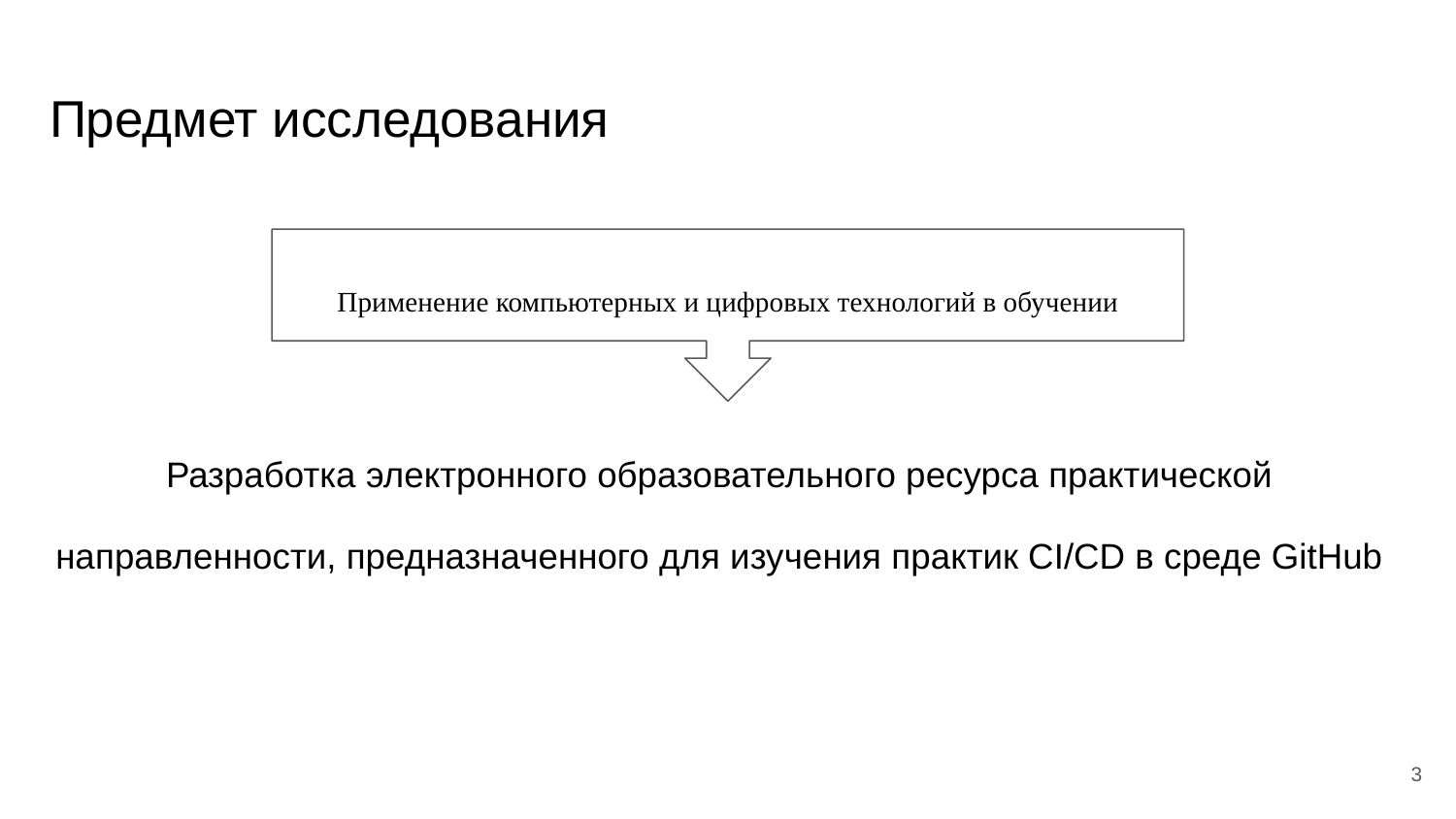

# Предмет исследования
Применение компьютерных и цифровых технологий в обучении
Разработка электронного образовательного ресурса практической направленности, предназначенного для изучения практик CI/CD в среде GitHub
3